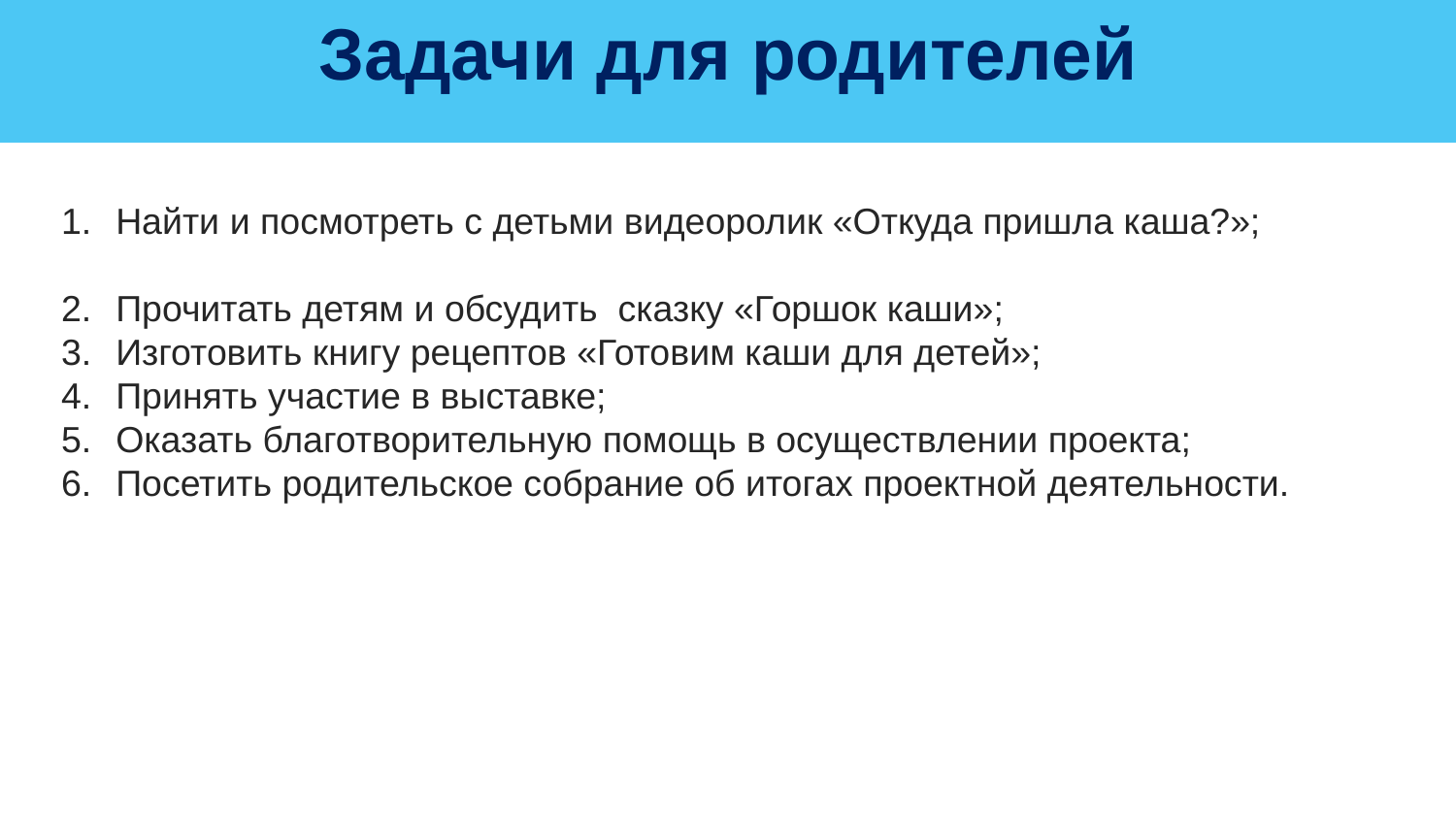

Задачи для родителей
Найти и посмотреть с детьми видеоролик «Откуда пришла каша?»;
Прочитать детям и обсудить  сказку «Горшок каши»;
Изготовить книгу рецептов «Готовим каши для детей»;
Принять участие в выставке;
Оказать благотворительную помощь в осуществлении проекта;
Посетить родительское собрание об итогах проектной деятельности.
OUR MISSION